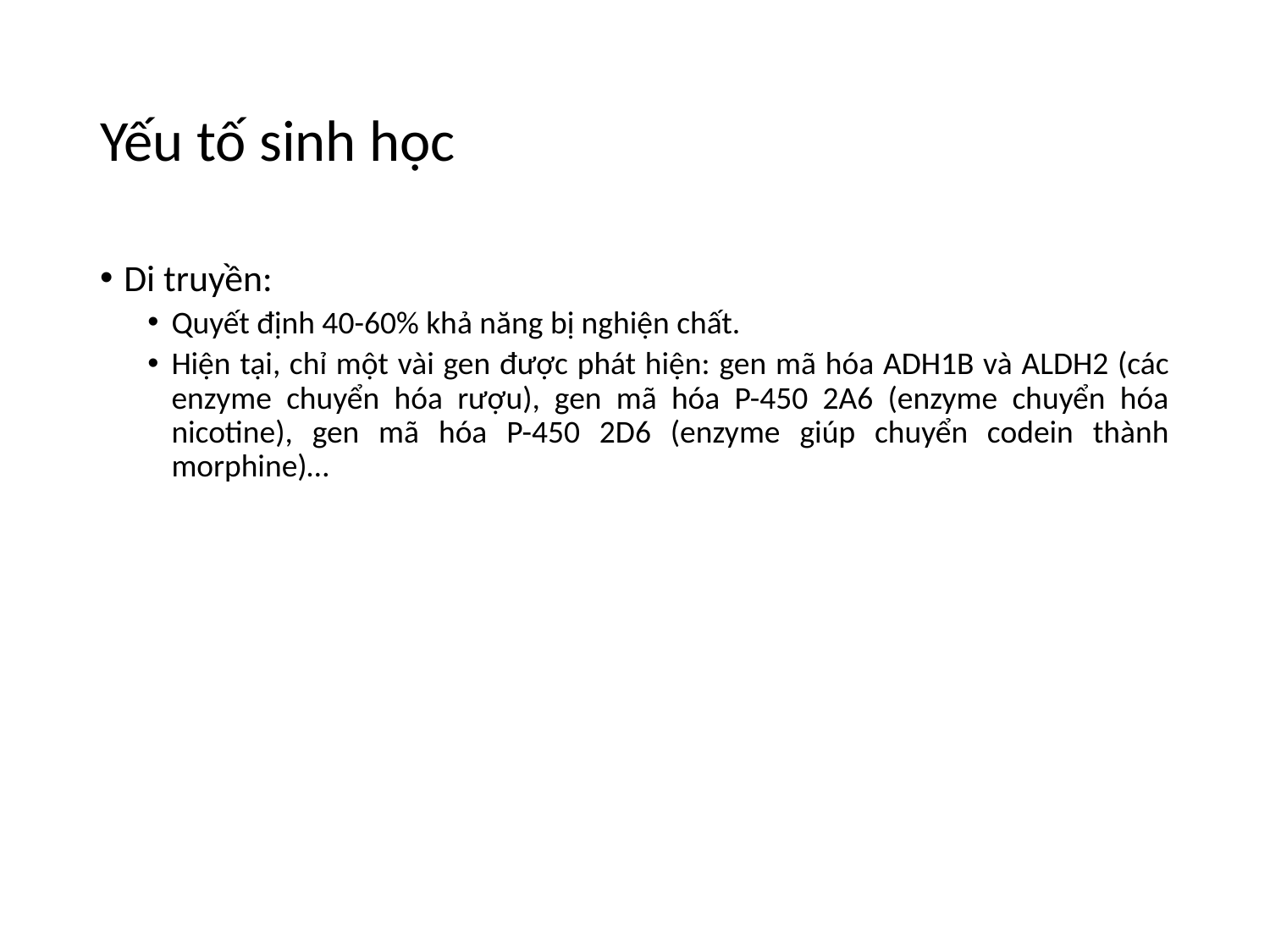

# Yếu tố sinh học
Di truyền:
Quyết định 40-60% khả năng bị nghiện chất.
Hiện tại, chỉ một vài gen được phát hiện: gen mã hóa ADH1B và ALDH2 (các enzyme chuyển hóa rượu), gen mã hóa P-450 2A6 (enzyme chuyển hóa nicotine), gen mã hóa P-450 2D6 (enzyme giúp chuyển codein thành morphine)…